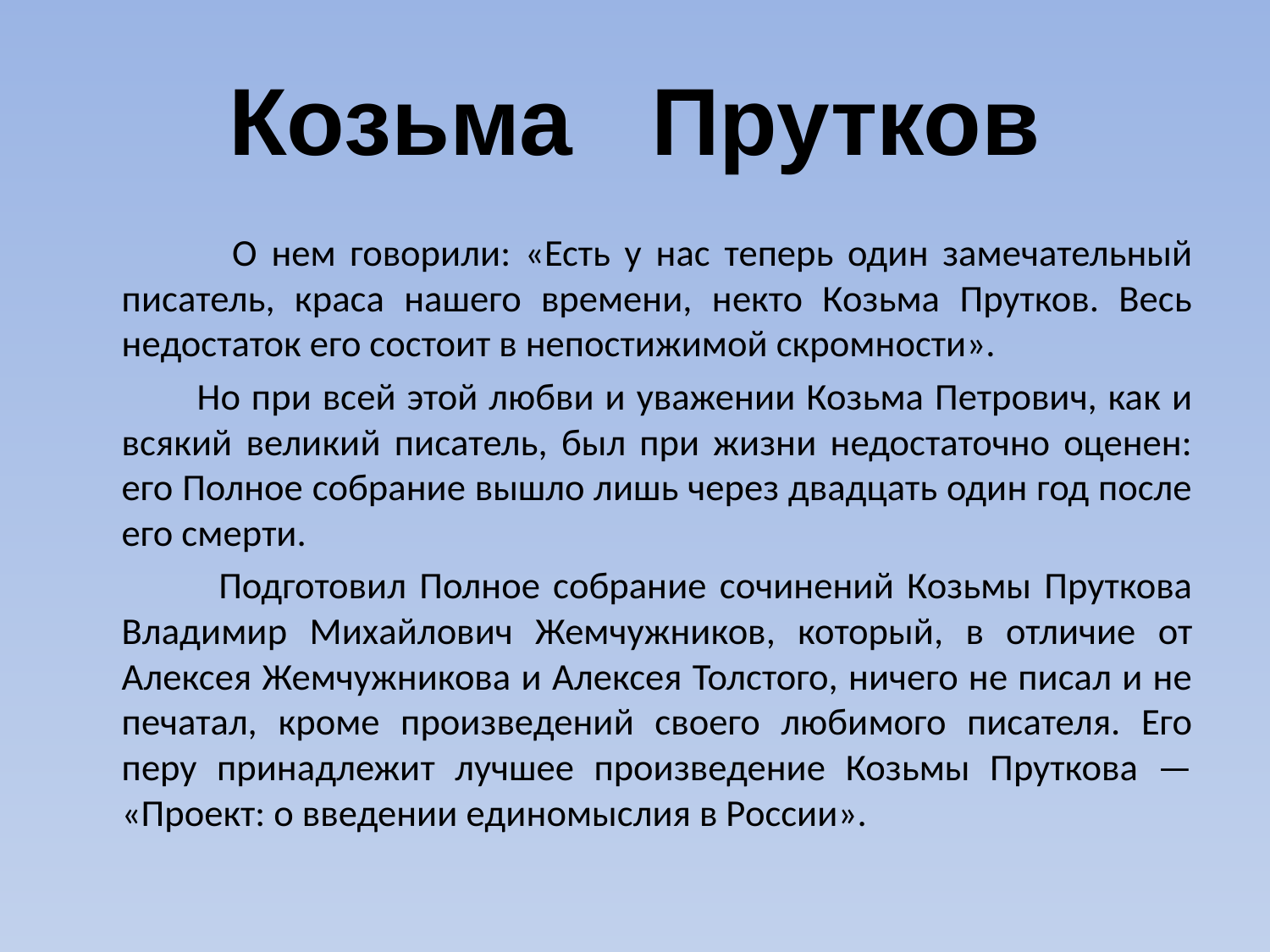

# Козьма   Прутков
           О нем говорили: «Есть у нас теперь один замечательный писатель, краса нашего времени, некто Козьма Прутков. Весь недостаток его состоит в непостижимой скромности».
           Но при всей этой любви и уважении Козьма Петрович, как и всякий великий писатель, был при жизни недостаточно оценен: его Полное собрание вышло лишь через двадцать один год после его смерти.
           Подготовил Полное собрание сочинений Козьмы Пруткова Владимир Михайлович Жемчужников, который, в отличие от Алексея Жемчужникова и Алексея Толстого, ничего не писал и не печатал, кроме произведений своего любимого писателя. Его перу принадлежит лучшее произведение Козьмы Пруткова — «Проект: о введении единомыслия в России».